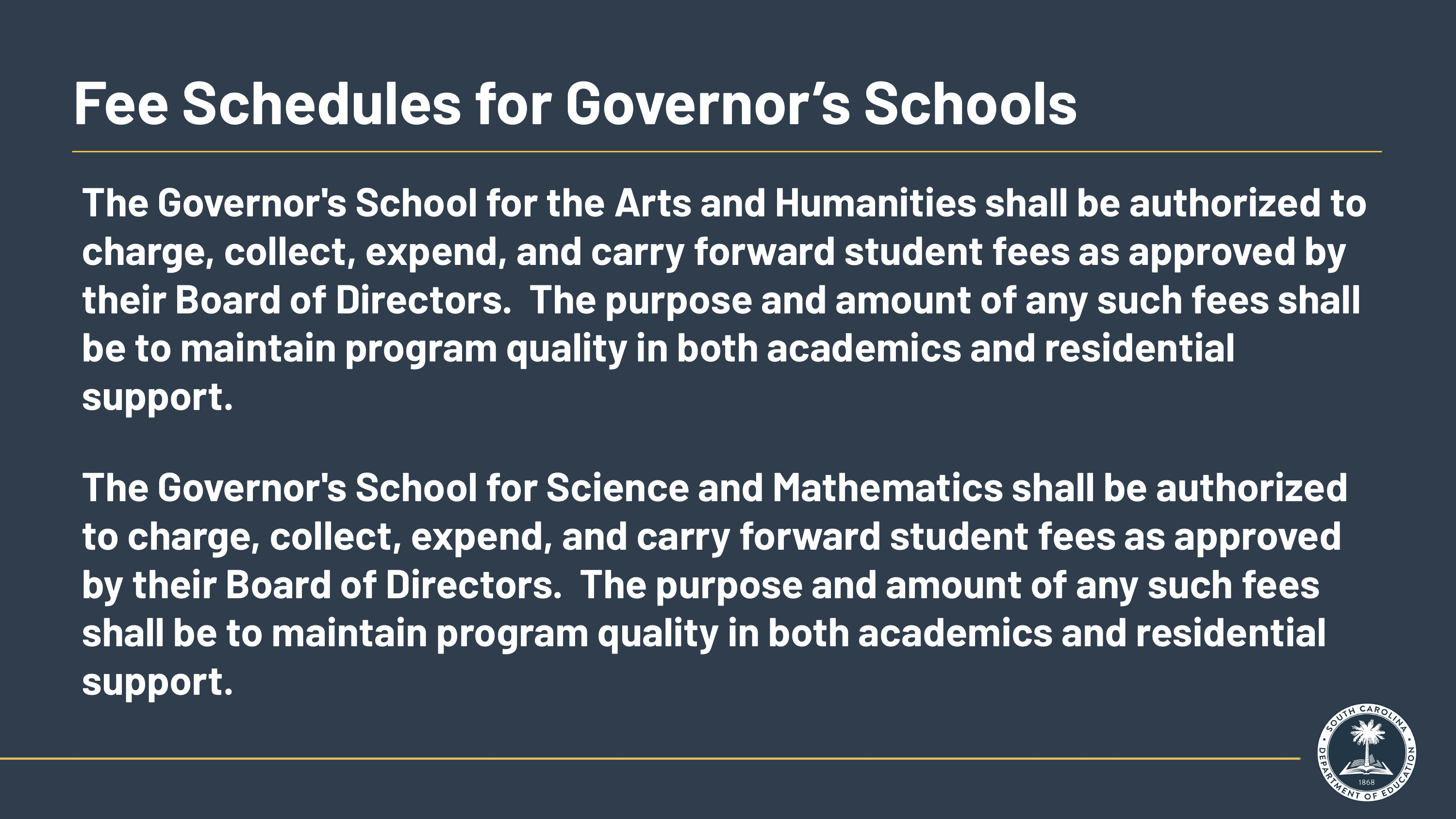

# Fee Schedules for Governor’s Schools
The Governor's School for the Arts and Humanities shall be authorized to charge, collect, expend, and carry forward student fees as approved by their Board of Directors.  The purpose and amount of any such fees shall be to maintain program quality in both academics and residential support.
The Governor's School for Science and Mathematics shall be authorized to charge, collect, expend, and carry forward student fees as approved by their Board of Directors.  The purpose and amount of any such fees shall be to maintain program quality in both academics and residential support.